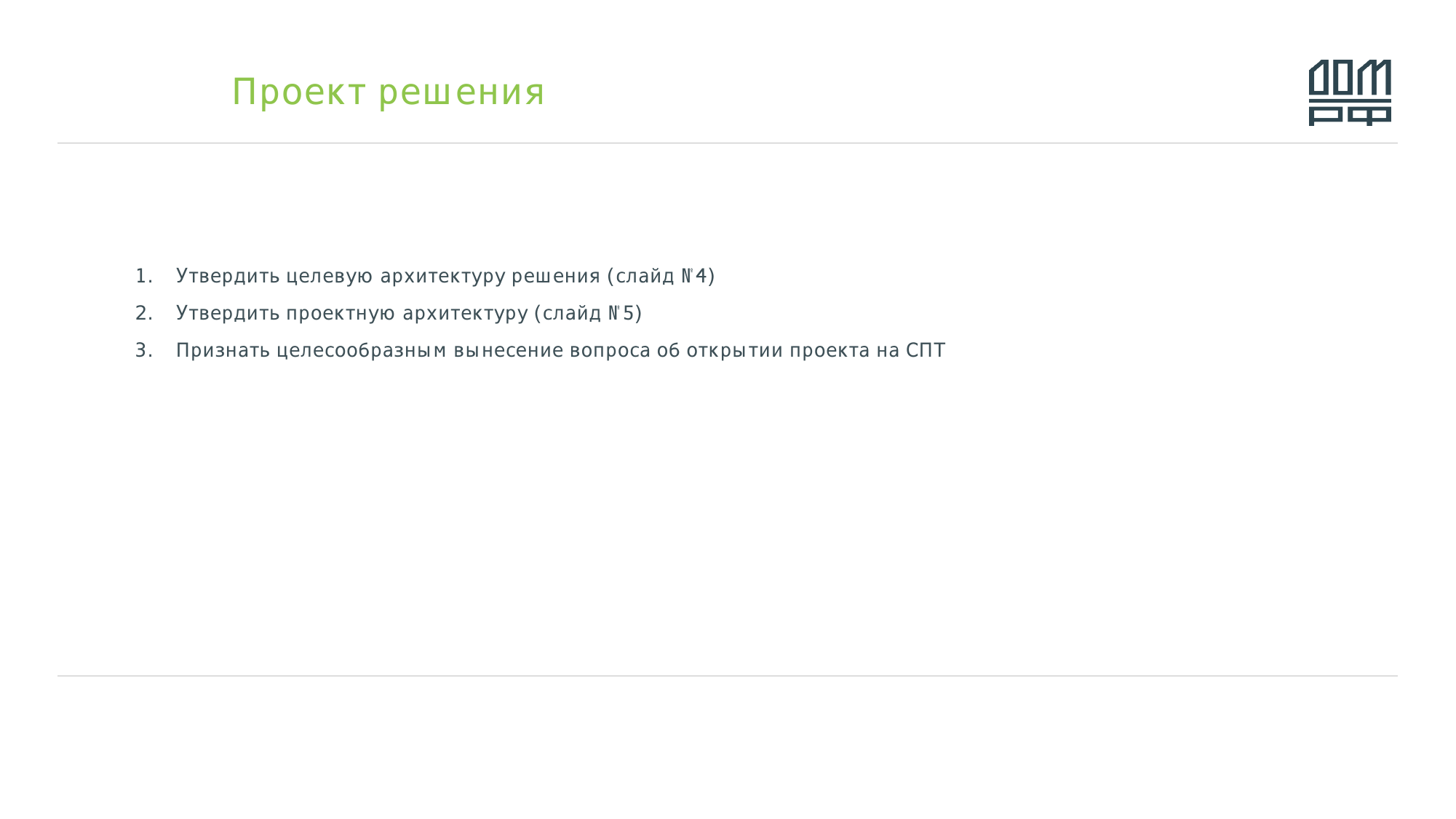

# Проект решения
Утвердить целевую архитектуру решения (слайд №4)
Утвердить проектную архитектуру (слайд №5)
Признать целесообразным вынесение вопроса об открытии проекта на СПТ